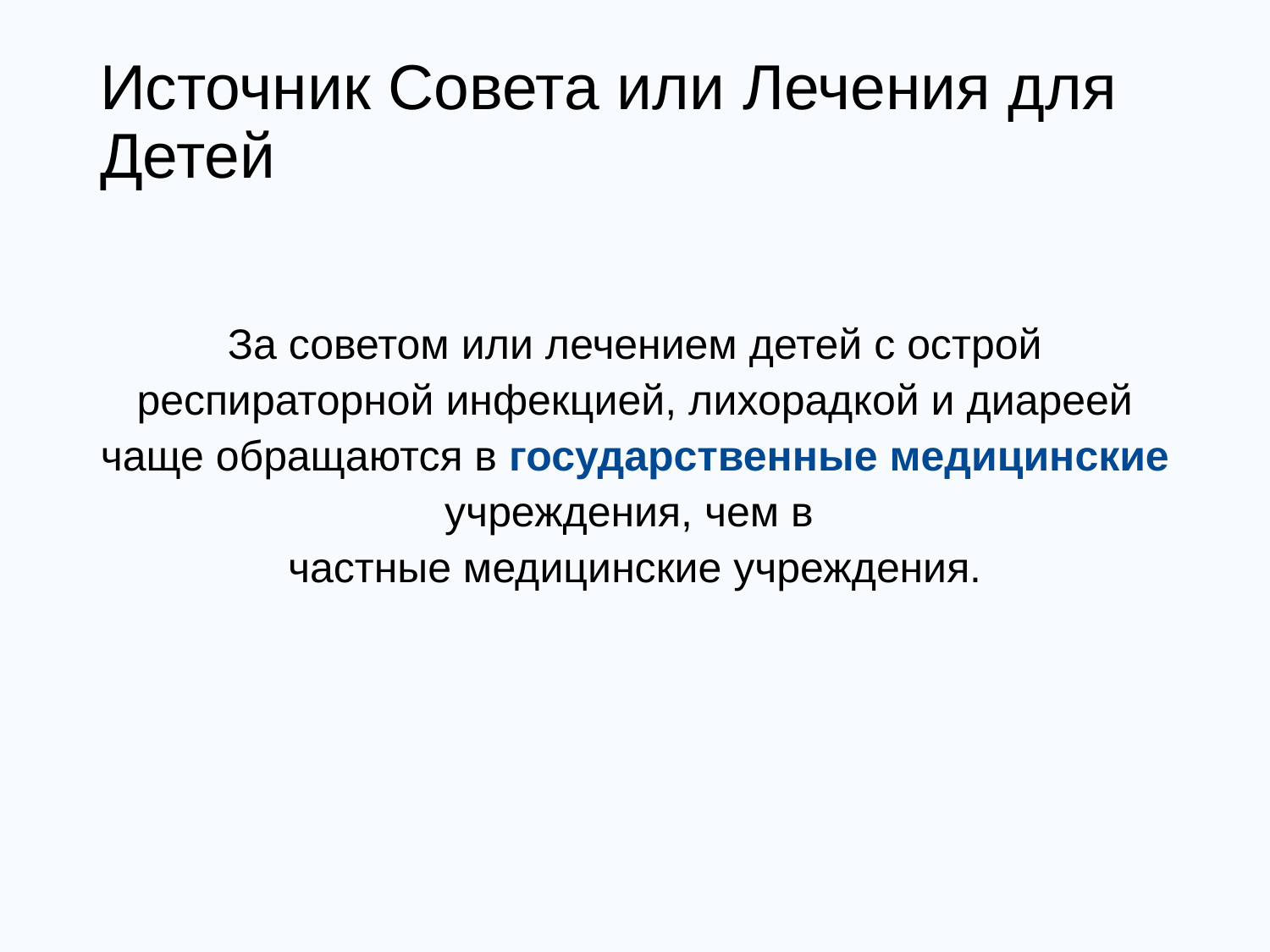

# Источник Совета или Лечения для Детей
За советом или лечением детей с острой респираторной инфекцией, лихорадкой и диареей чаще обращаются в государственные медицинские учреждения, чем в
частные медицинские учреждения.